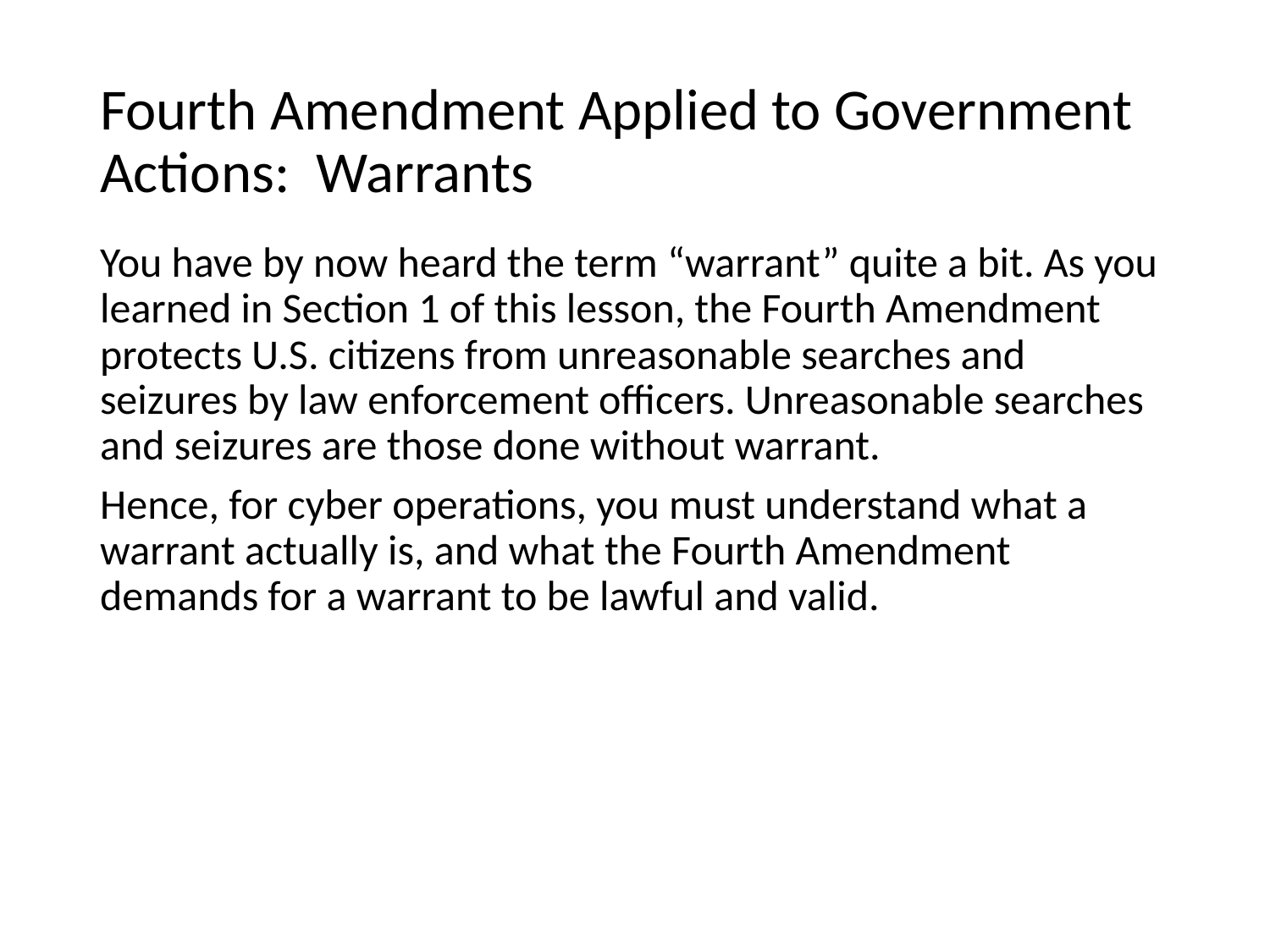

# Fourth Amendment Applied to Government Actions:  Warrants
You have by now heard the term “warrant” quite a bit. As you learned in Section 1 of this lesson, the Fourth Amendment protects U.S. citizens from unreasonable searches and seizures by law enforcement officers. Unreasonable searches and seizures are those done without warrant.
Hence, for cyber operations, you must understand what a warrant actually is, and what the Fourth Amendment demands for a warrant to be lawful and valid.